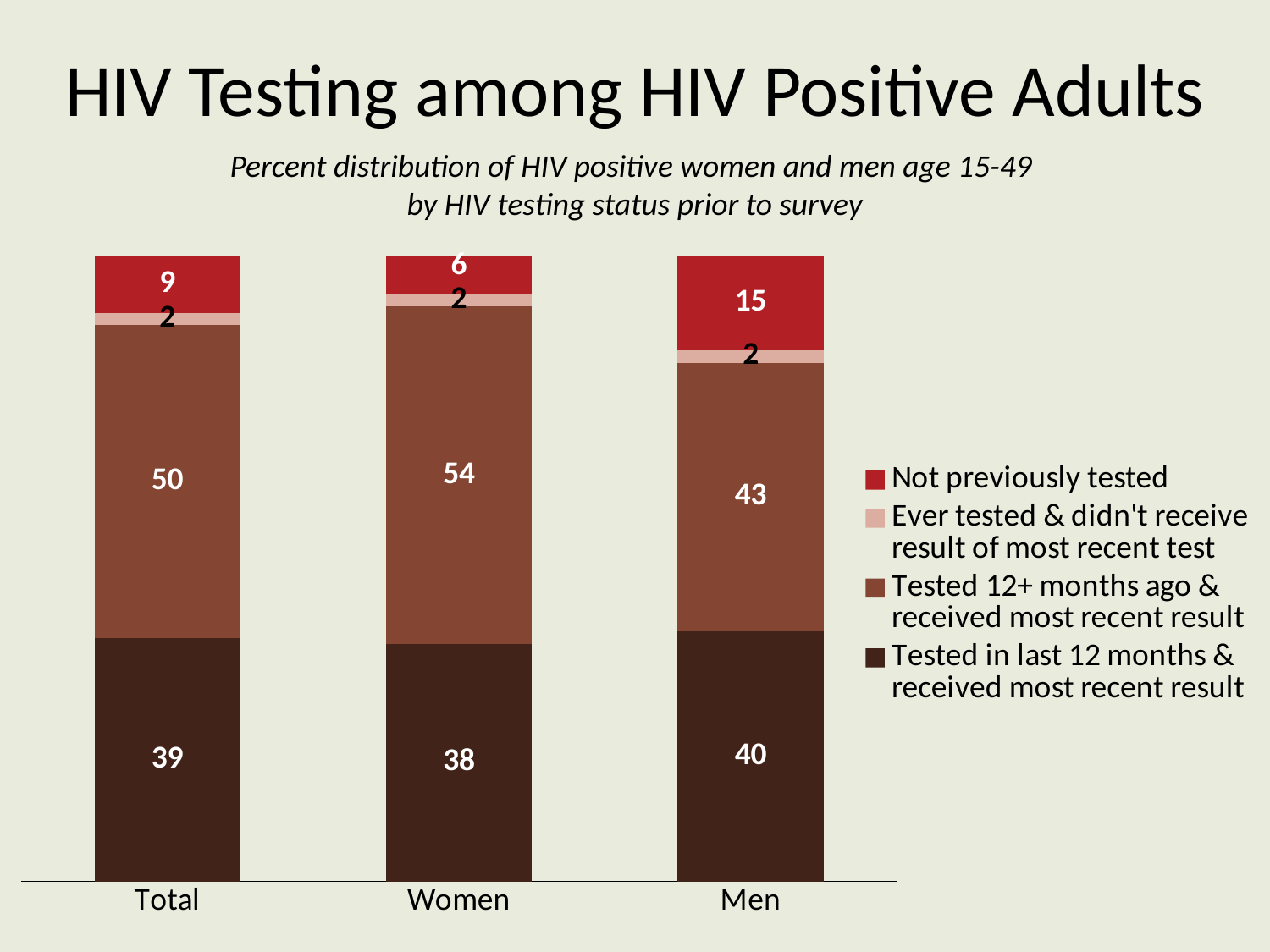

# HIV Testing among HIV Positive Adults
Percent distribution of HIV positive women and men age 15-49
by HIV testing status prior to survey

### Chart

| Category | Tested in last 12 months & received most recent result | Tested 12+ months ago & received most recent result | Ever tested & didn't receive result of most recent test | Not previously tested |
|---|---|---|---|---|
| Total | 39.0 | 50.0 | 2.0 | 9.0 |
| Women | 38.0 | 54.0 | 2.0 | 6.0 |
| Men | 40.0 | 43.0 | 2.0 | 15.0 |